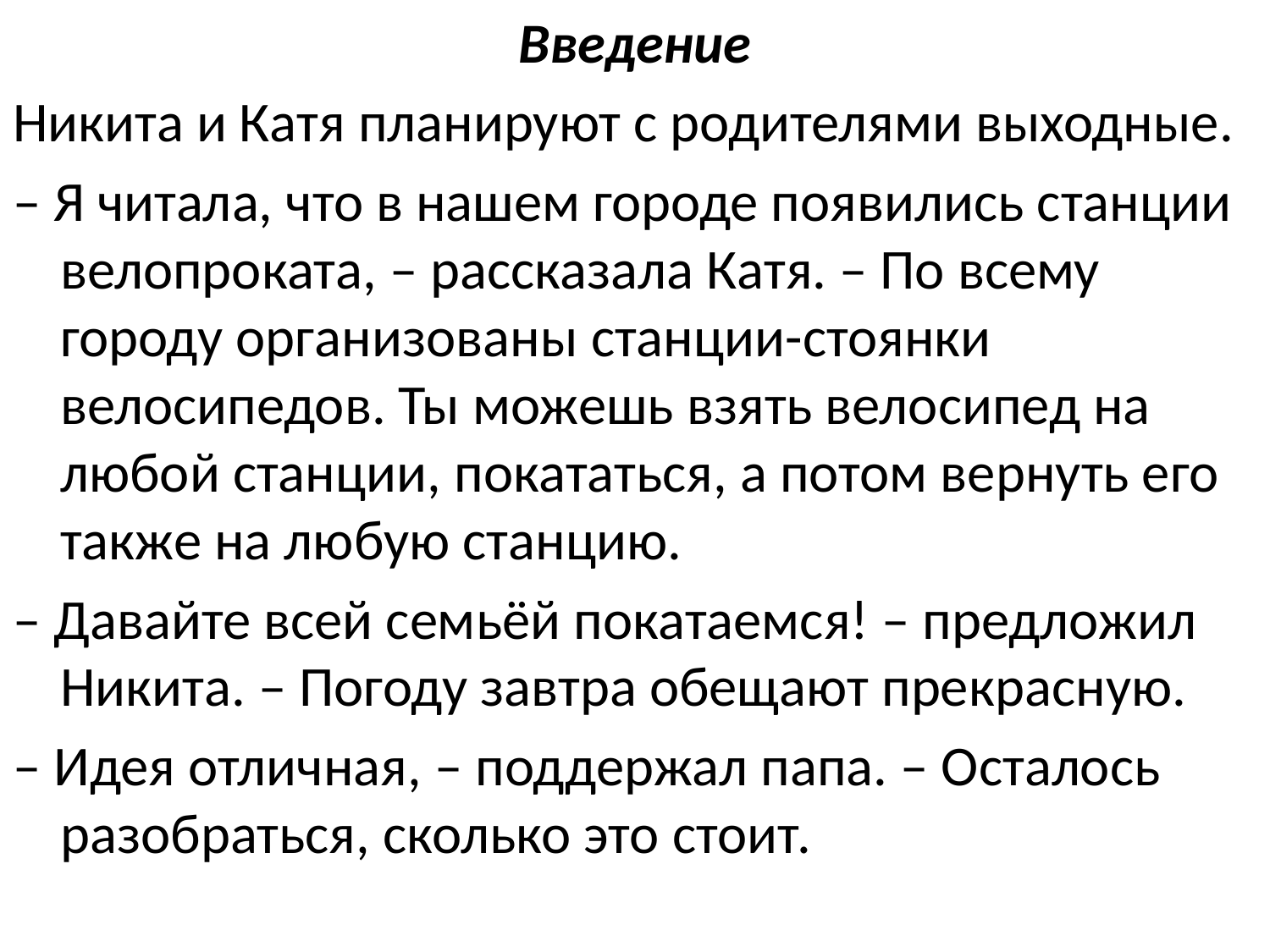

Введение
Никита и Катя планируют с родителями выходные.
– Я читала, что в нашем городе появились станции велопроката, – рассказала Катя. – По всему городу организованы станции-стоянки велосипедов. Ты можешь взять велосипед на любой станции, покататься, а потом вернуть его также на любую станцию.
– Давайте всей семьёй покатаемся! – предложил Никита. – Погоду завтра обещают прекрасную.
– Идея отличная, – поддержал папа. – Осталось разобраться, сколько это стоит.